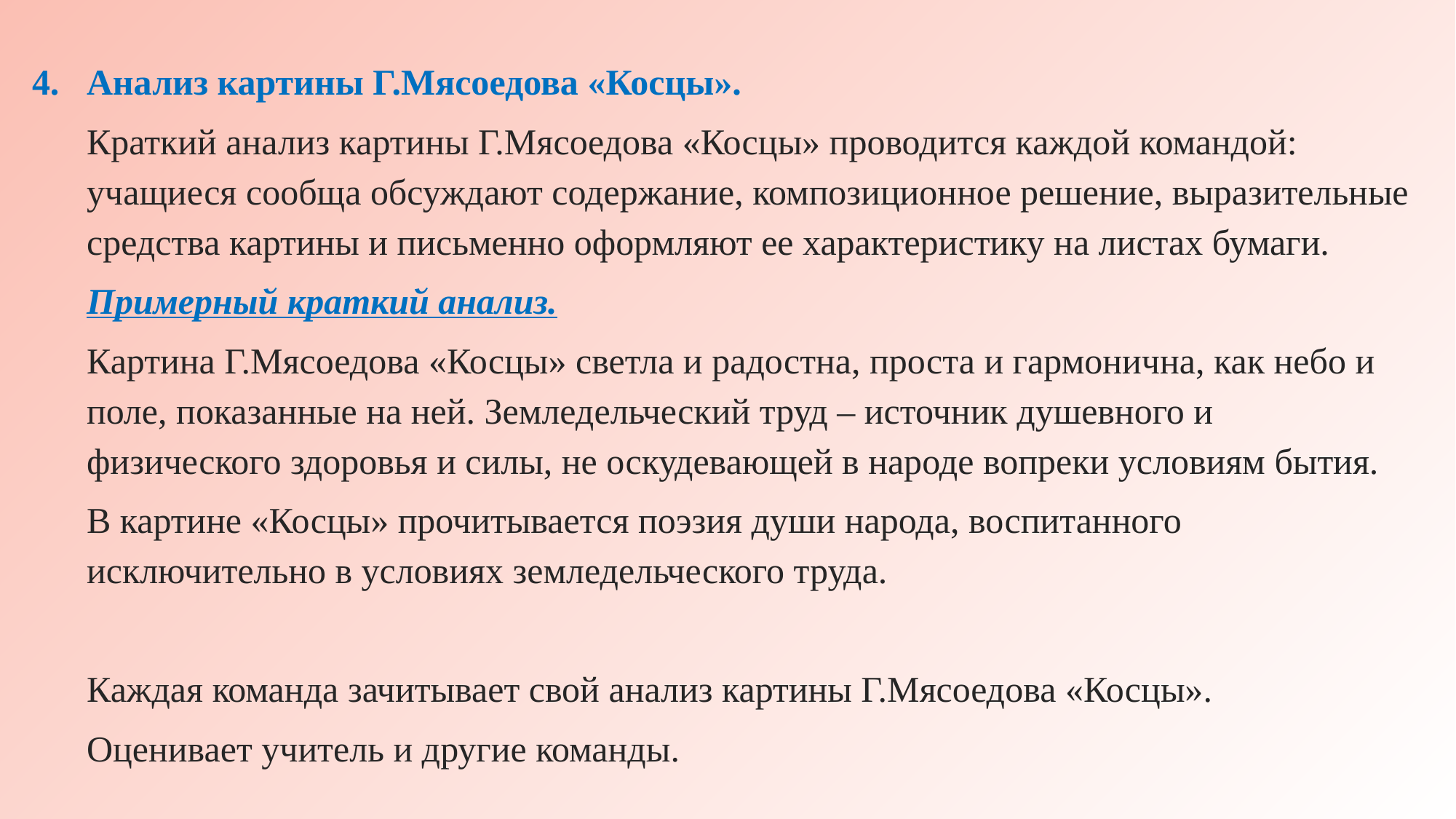

4.   Анализ картины Г.Мясоедова «Косцы».
Краткий анализ картины Г.Мясоедова «Косцы» проводится каждой командой: учащиеся сообща обсуждают содержание, композиционное решение, выразительные средства картины и письменно оформляют ее характеристику на листах бумаги.
Примерный краткий анализ.
Картина Г.Мясоедова «Косцы» светла и радостна, проста и гармонична, как небо и поле, показанные на ней. Земледельческий труд – источник душевного и физического здоровья и силы, не оскудевающей в народе вопреки условиям бытия.
В картине «Косцы» прочитывается поэзия души народа, воспитанного исключительно в условиях земледельческого труда.

Каждая команда зачитывает свой анализ картины Г.Мясоедова «Косцы».
      Оценивает учитель и другие команды.